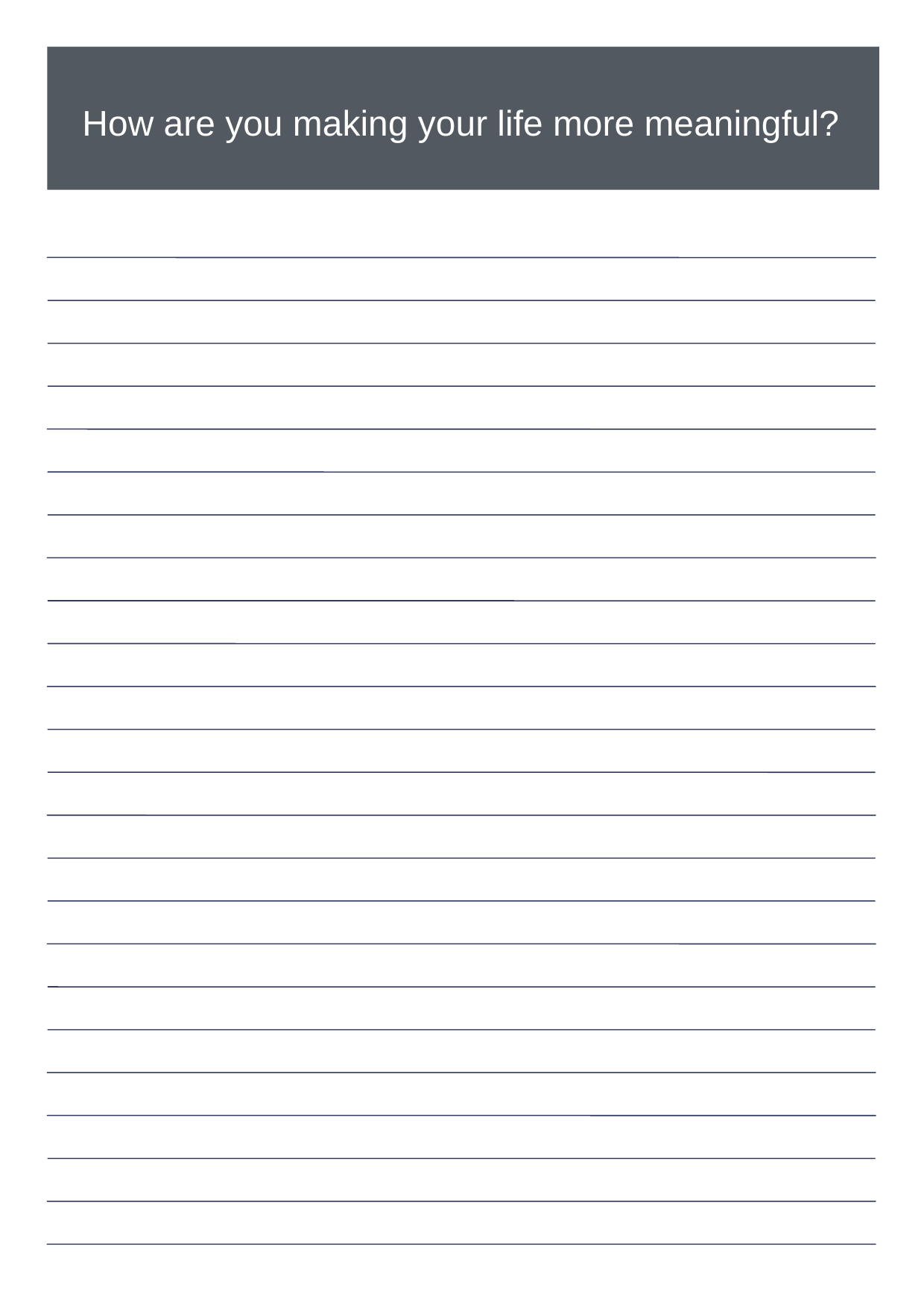

How are you making your life more meaningful?